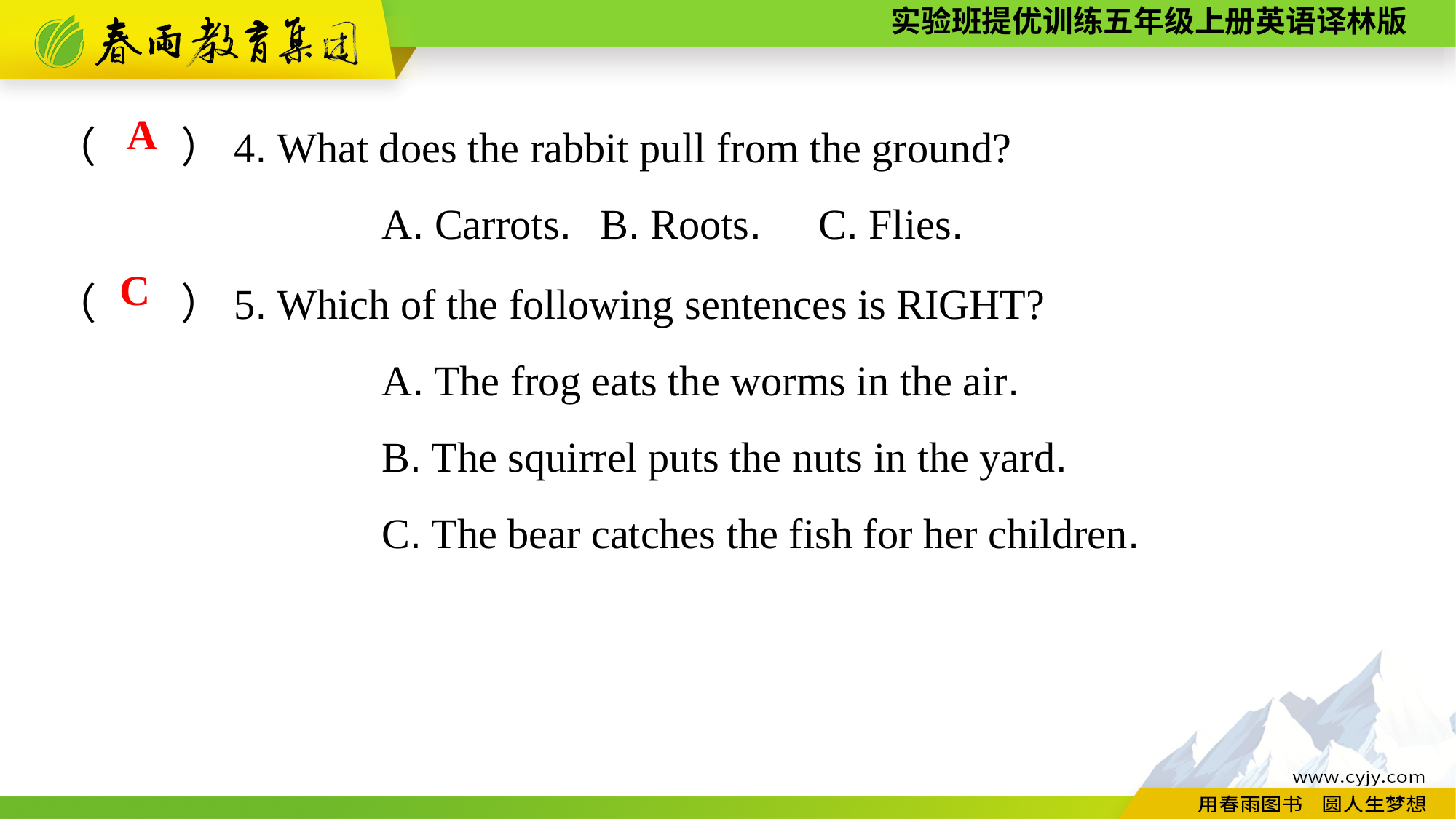

（　　）4. What does the rabbit pull from the ground?
			A. Carrots.	B. Roots.	C. Flies.
A
（　　）5. Which of the following sentences is RIGHT?
			A. The frog eats the worms in the air.
			B. The squirrel puts the nuts in the yard.
			C. The bear catches the fish for her children.
C